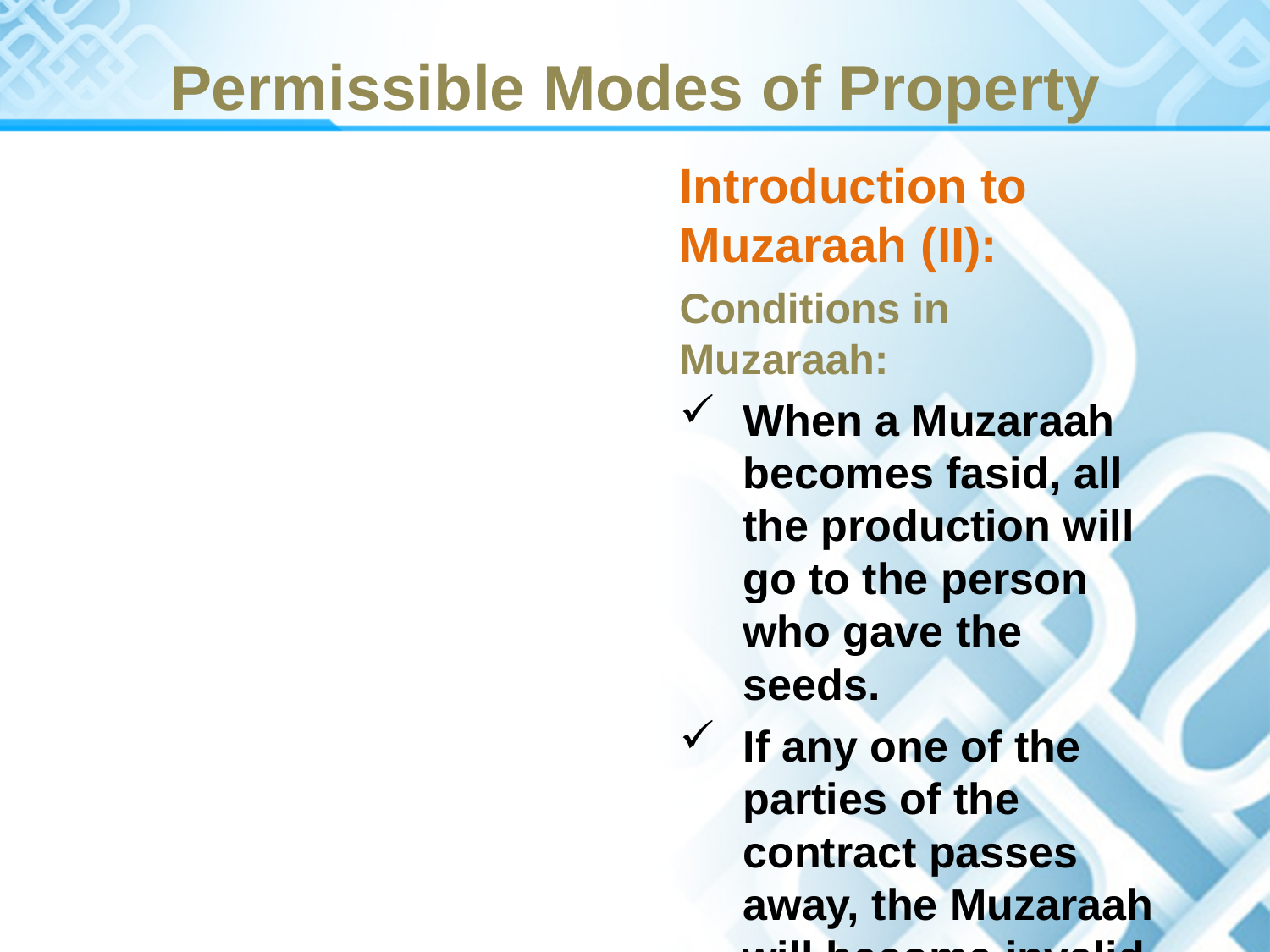

Permissible Modes of Property
Introduction to Muzaraah (II):
Conditions in Muzaraah:
When a Muzaraah becomes fasid, all the production will go to the person who gave the seeds.
If any one of the parties of the contract passes away, the Muzaraah will become invalid.